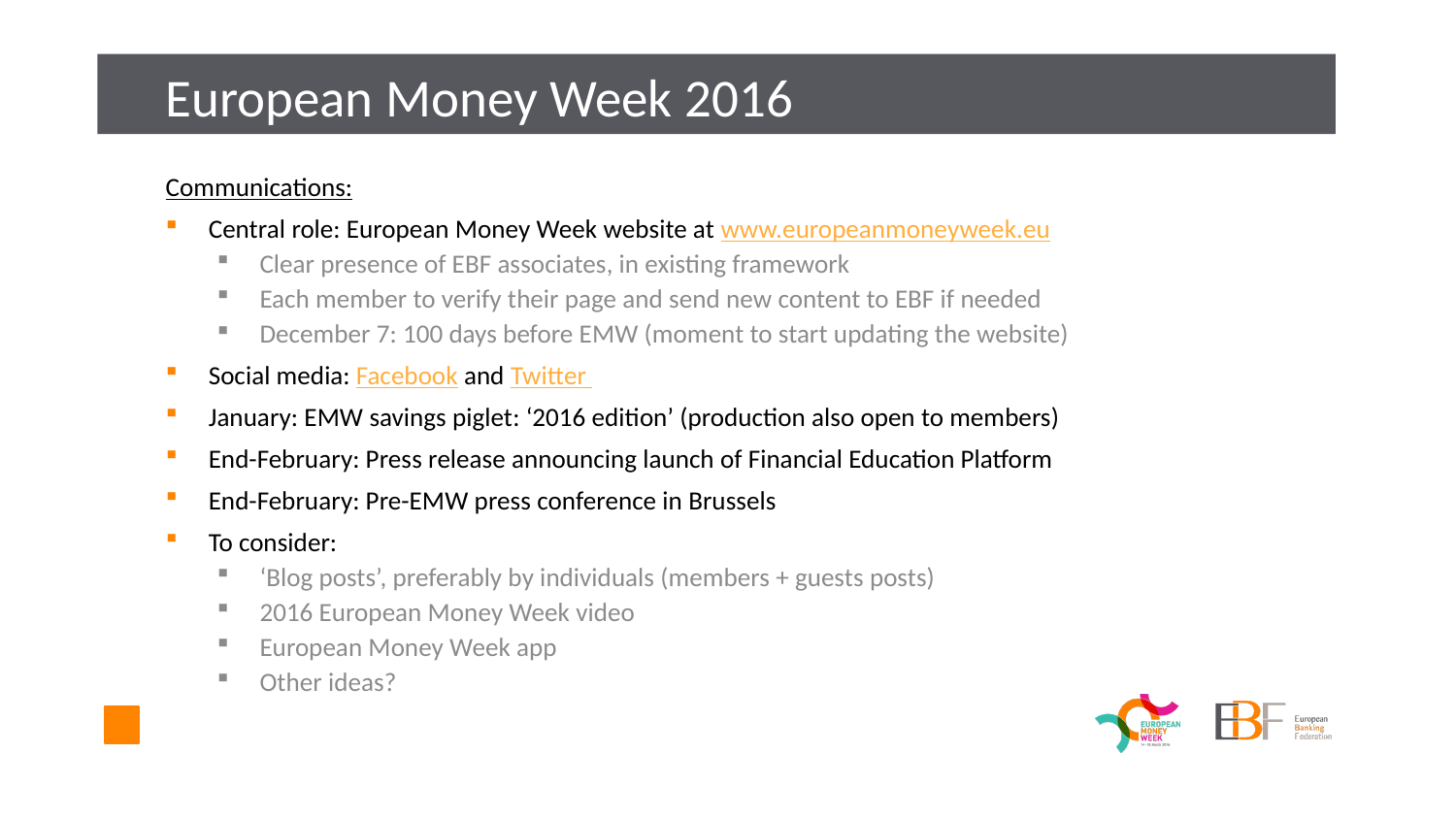

# European Money Week 2016
Communications:
Central role: European Money Week website at www.europeanmoneyweek.eu
Clear presence of EBF associates, in existing framework
Each member to verify their page and send new content to EBF if needed
December 7: 100 days before EMW (moment to start updating the website)
Social media: Facebook and Twitter
January: EMW savings piglet: ‘2016 edition’ (production also open to members)
End-February: Press release announcing launch of Financial Education Platform
End-February: Pre-EMW press conference in Brussels
To consider:
‘Blog posts’, preferably by individuals (members + guests posts)
2016 European Money Week video
European Money Week app
Other ideas?